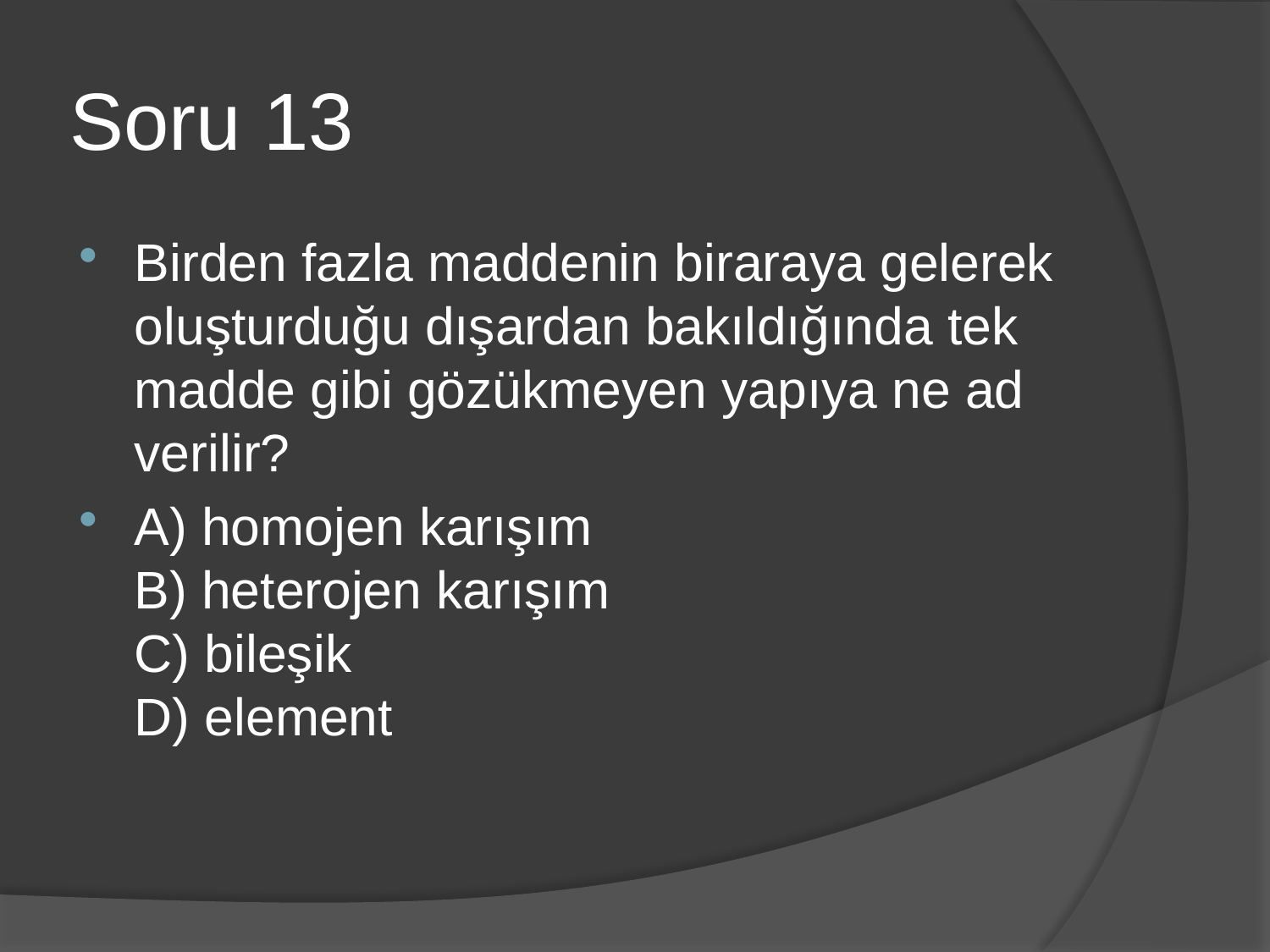

# Soru 13
Birden fazla maddenin biraraya gelerek oluşturduğu dışardan bakıldığında tek madde gibi gözükmeyen yapıya ne ad verilir?
A) homojen karışım
B) heterojen karışım
C) bileşik
D) element